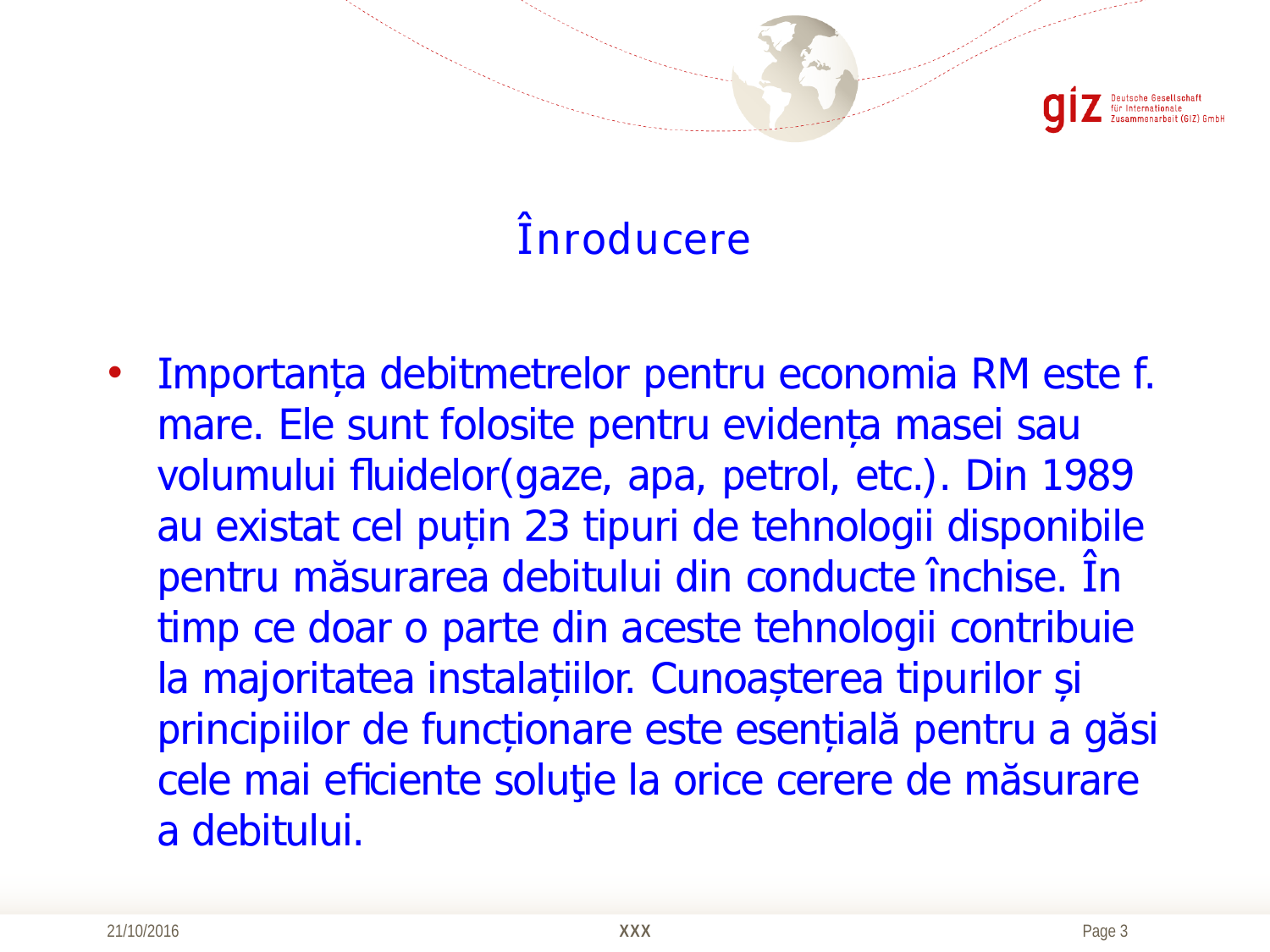

# Înroducere
Importanța debitmetrelor pentru economia RM este f. mare. Ele sunt folosite pentru evidența masei sau volumului fluidelor(gaze, apa, petrol, etc.). Din 1989 au existat cel puțin 23 tipuri de tehnologii disponibile pentru măsurarea debitului din conducte închise. În timp ce doar o parte din aceste tehnologii contribuie la majoritatea instalațiilor. Cunoașterea tipurilor și principiilor de funcționare este esențială pentru a găsi cele mai eficiente soluţie la orice cerere de măsurare a debitului.

21/10/2016
XXX